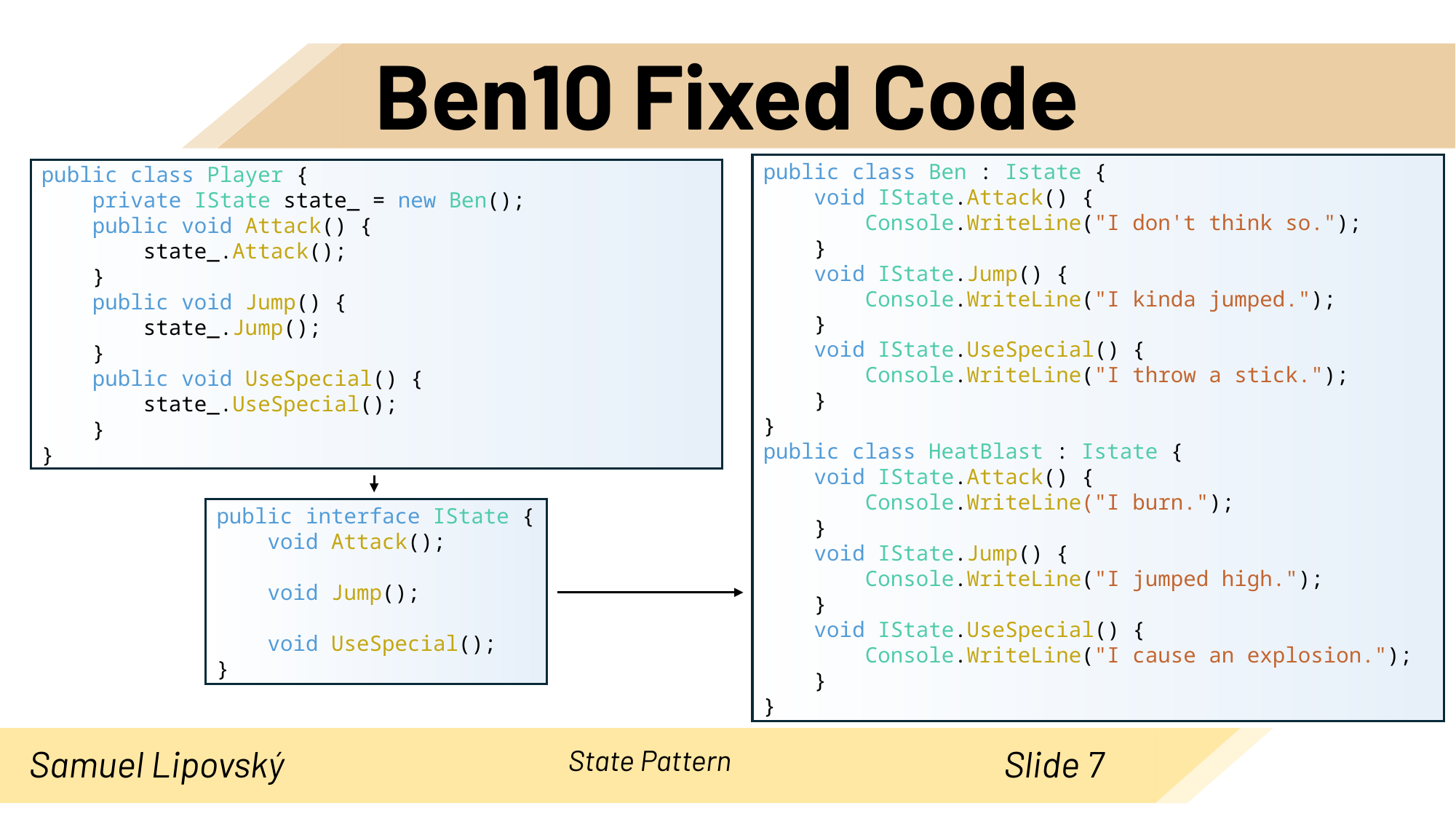

# Ben10 Fixed Code

public class Ben : Istate {
    void IState.Attack() {
        Console.WriteLine("I don't think so.");
    }
    void IState.Jump() {
        Console.WriteLine("I kinda jumped.");
    }
    void IState.UseSpecial() {
        Console.WriteLine("I throw a stick.");
    }
}
public class HeatBlast : Istate {
    void IState.Attack() {
        Console.WriteLine("I burn.");
    }
    void IState.Jump() {
        Console.WriteLine("I jumped high.");
    }
    void IState.UseSpecial() {
        Console.WriteLine("I cause an explosion.");
    }
}
public class Player {
    private IState state_ = new Ben();
    public void Attack() {
        state_.Attack();
    }
    public void Jump() {
        state_.Jump();
    }
    public void UseSpecial() {
        state_.UseSpecial();
    }
}
public interface IState {
    void Attack();

    void Jump();

    void UseSpecial();
}

State Pattern
Samuel Lipovský
Slide 7